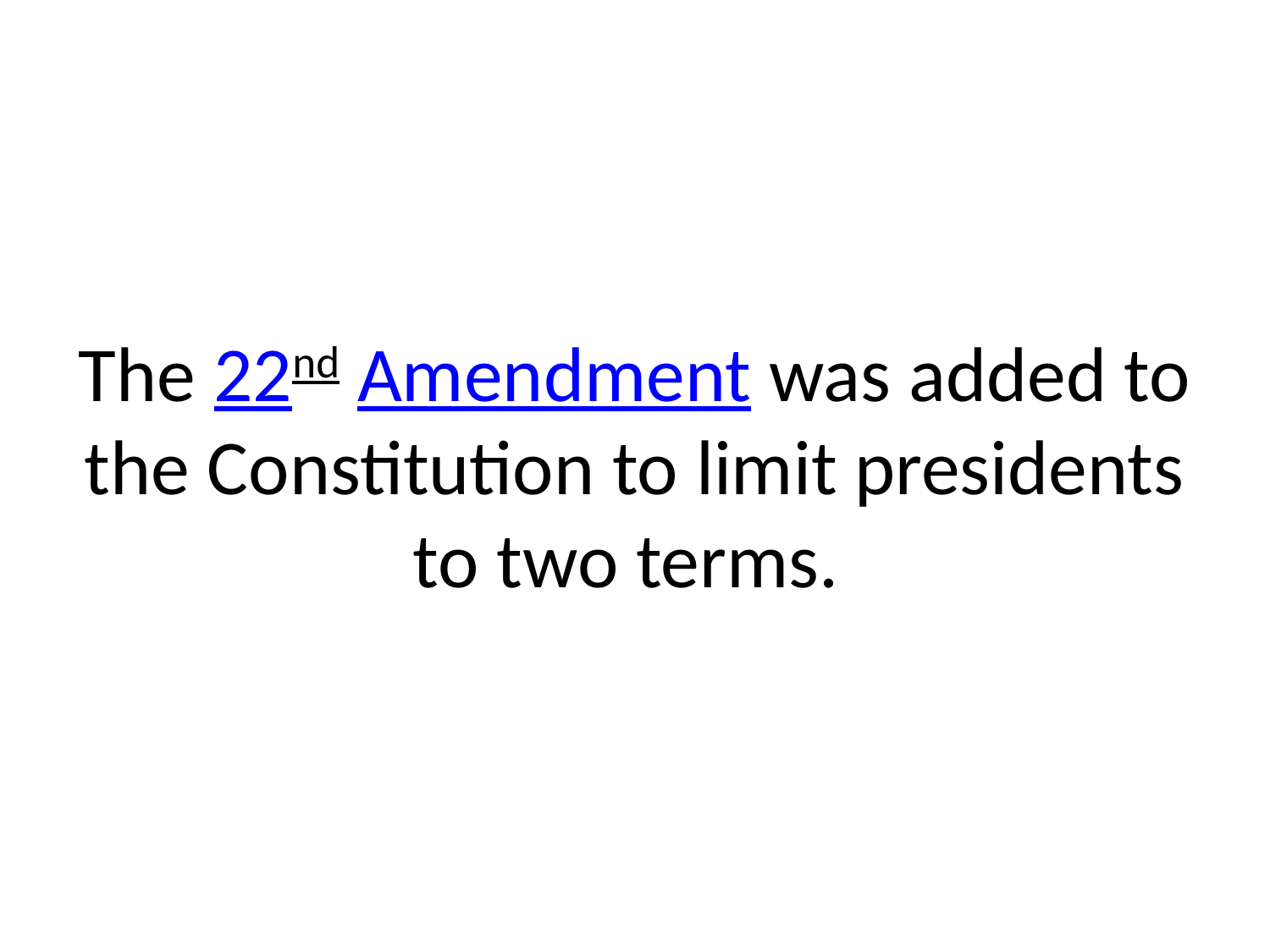

# The 22nd Amendment was added to the Constitution to limit presidents to two terms.